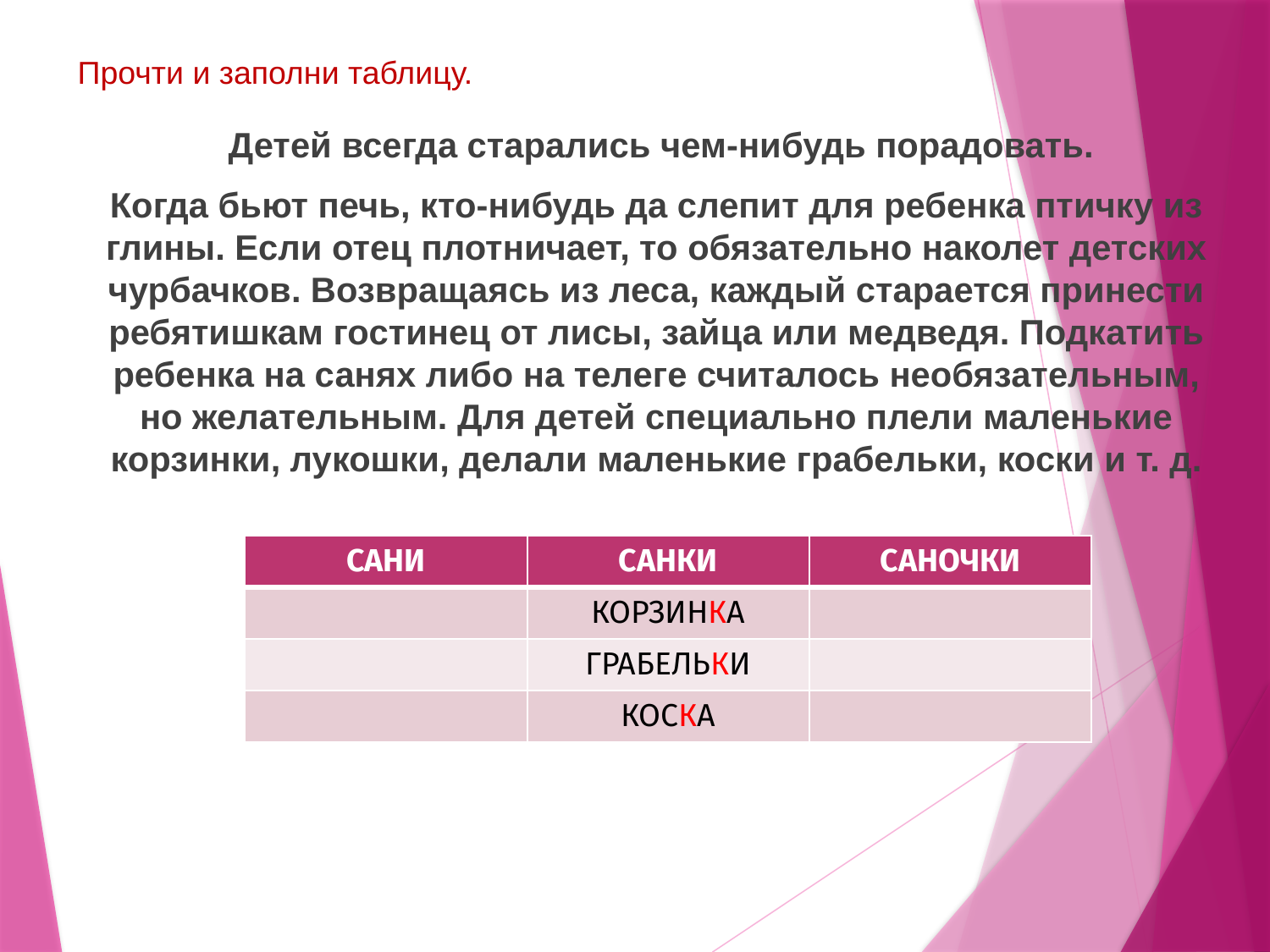

# Прочти и заполни таблицу.
 Детей всегда старались чем-нибудь порадовать.
Когда бьют печь, кто-нибудь да слепит для ребенка птичку из глины. Если отец плотничает, то обязательно наколет детских чурбачков. Возвращаясь из леса, каждый старается принести ребятишкам гостинец от лисы, зайца или медведя. Подкатить ребенка на санях либо на телеге считалось необязательным, но желательным. Для детей специально плели маленькие корзинки, лукошки, делали маленькие грабельки, коски и т. д.
| САНИ | САНКИ | САНОЧКИ |
| --- | --- | --- |
|  | КОРЗИНКА |  |
|  | ГРАБЕЛЬКИ |  |
|  | КОСКА |  |